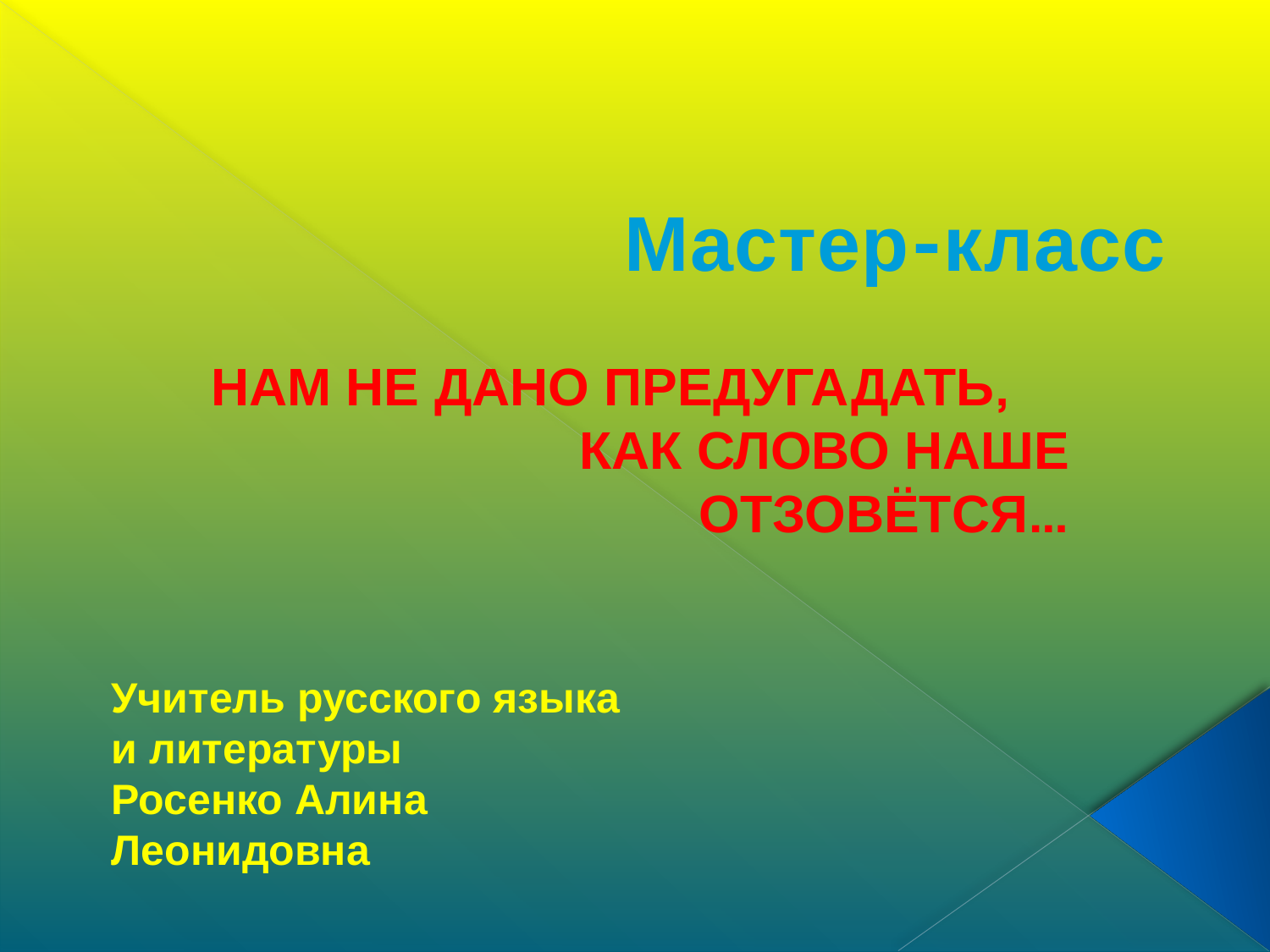

# Мастер-класс
Нам не дано предугадать,
Как слово наше отзовётся…
Учитель русского языка и литературы
Росенко Алина Леонидовна